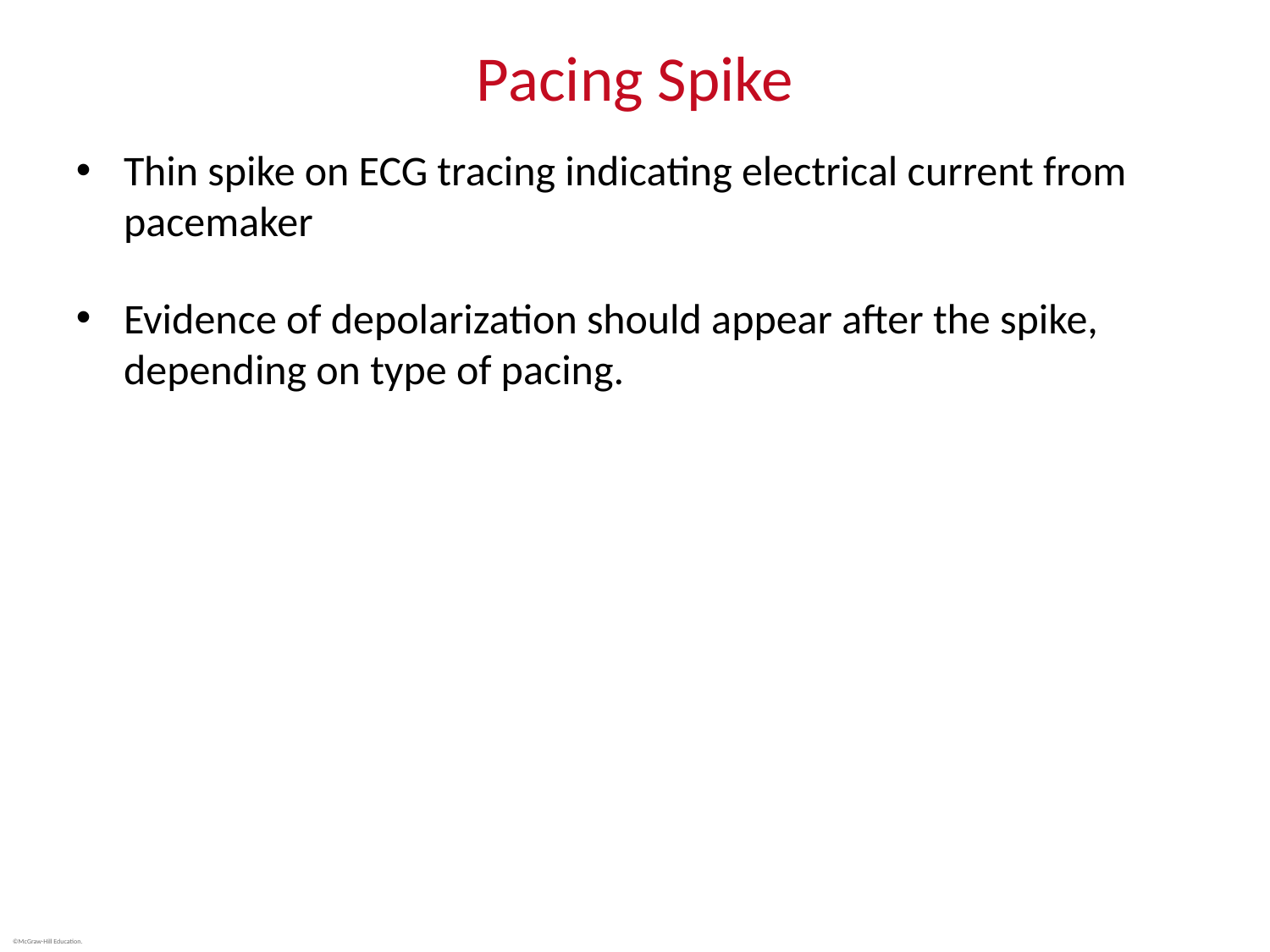

# Pacing Spike
Thin spike on ECG tracing indicating electrical current from pacemaker
Evidence of depolarization should appear after the spike, depending on type of pacing.